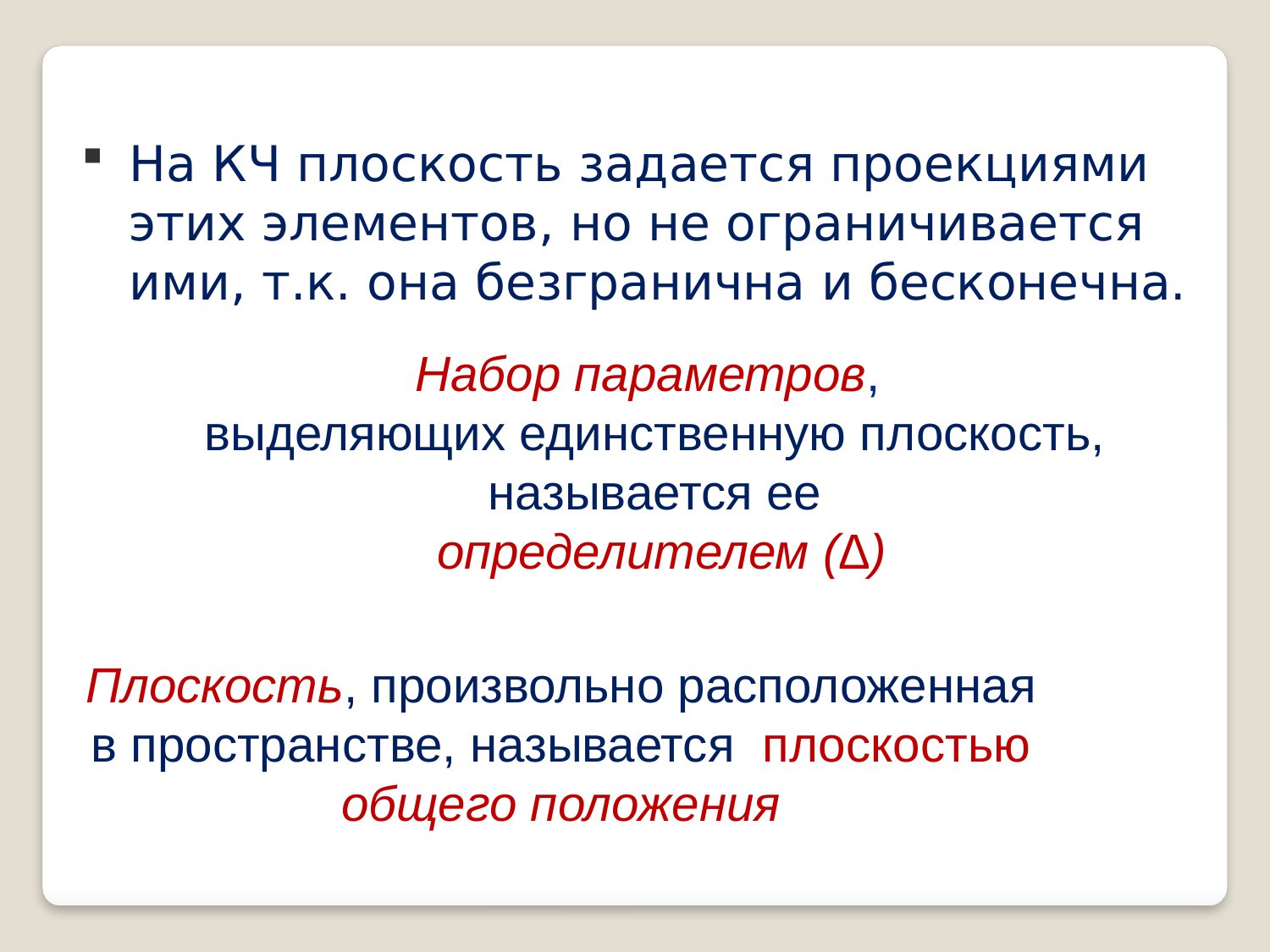

На КЧ плоскость задается проекциями этих элементов, но не ограничивается ими, т.к. она безгранична и бесконечна.
Набор параметров,
выделяющих единственную плоскость, называется ее
 определителем (∆)
Плоскость, произвольно расположенная в пространстве, называется  плоскостью общего положения